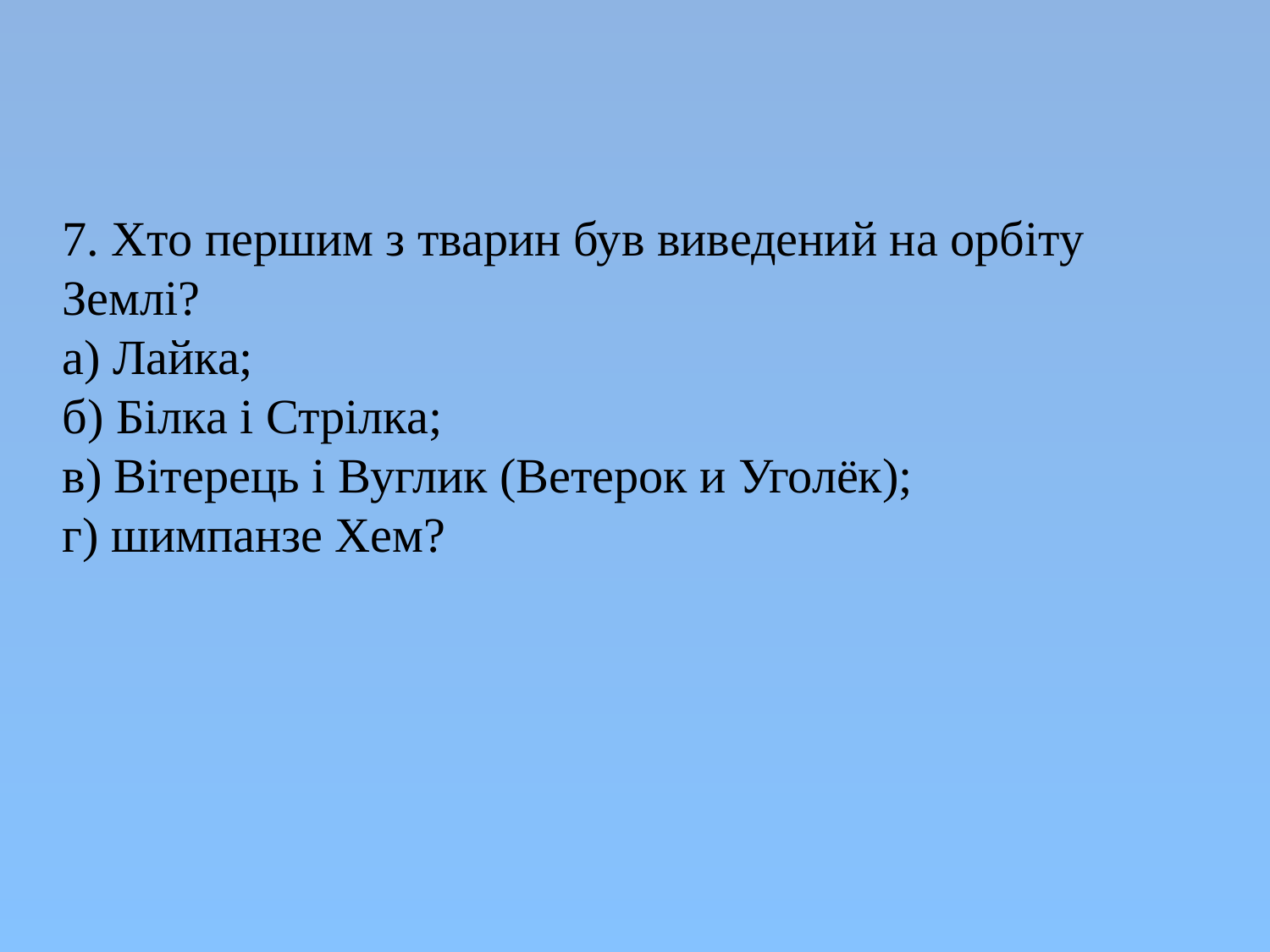

7. Хто першим з тварин був виведений на орбіту Землі?
а) Лайка;
б) Білка і Стрілка;
в) Вітерець і Вуглик (Ветерок и Уголёк);
г) шимпанзе Хем?